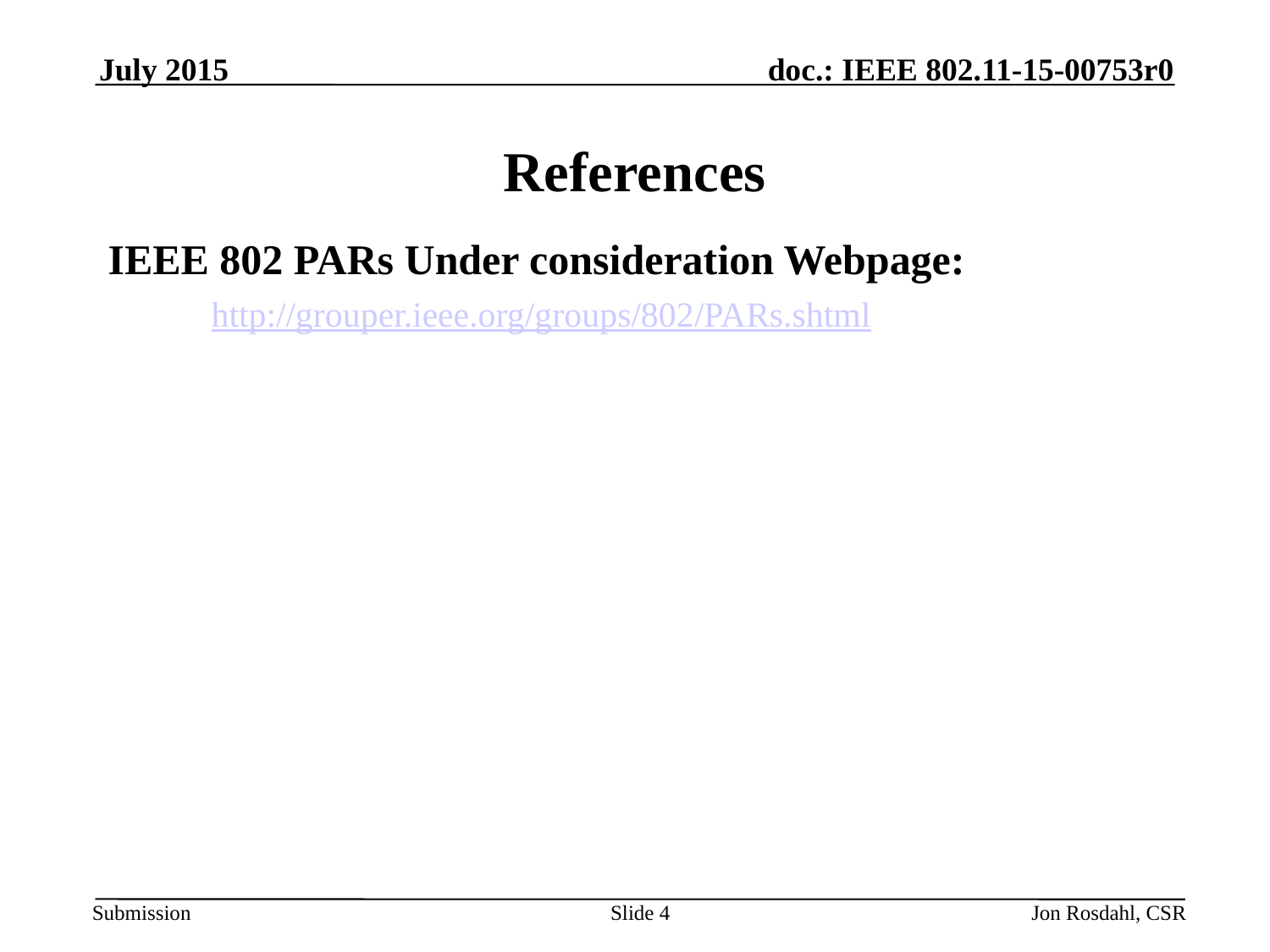

July 2015
# References
IEEE 802 PARs Under consideration Webpage:
	http://grouper.ieee.org/groups/802/PARs.shtml

Slide 4
Jon Rosdahl, CSR